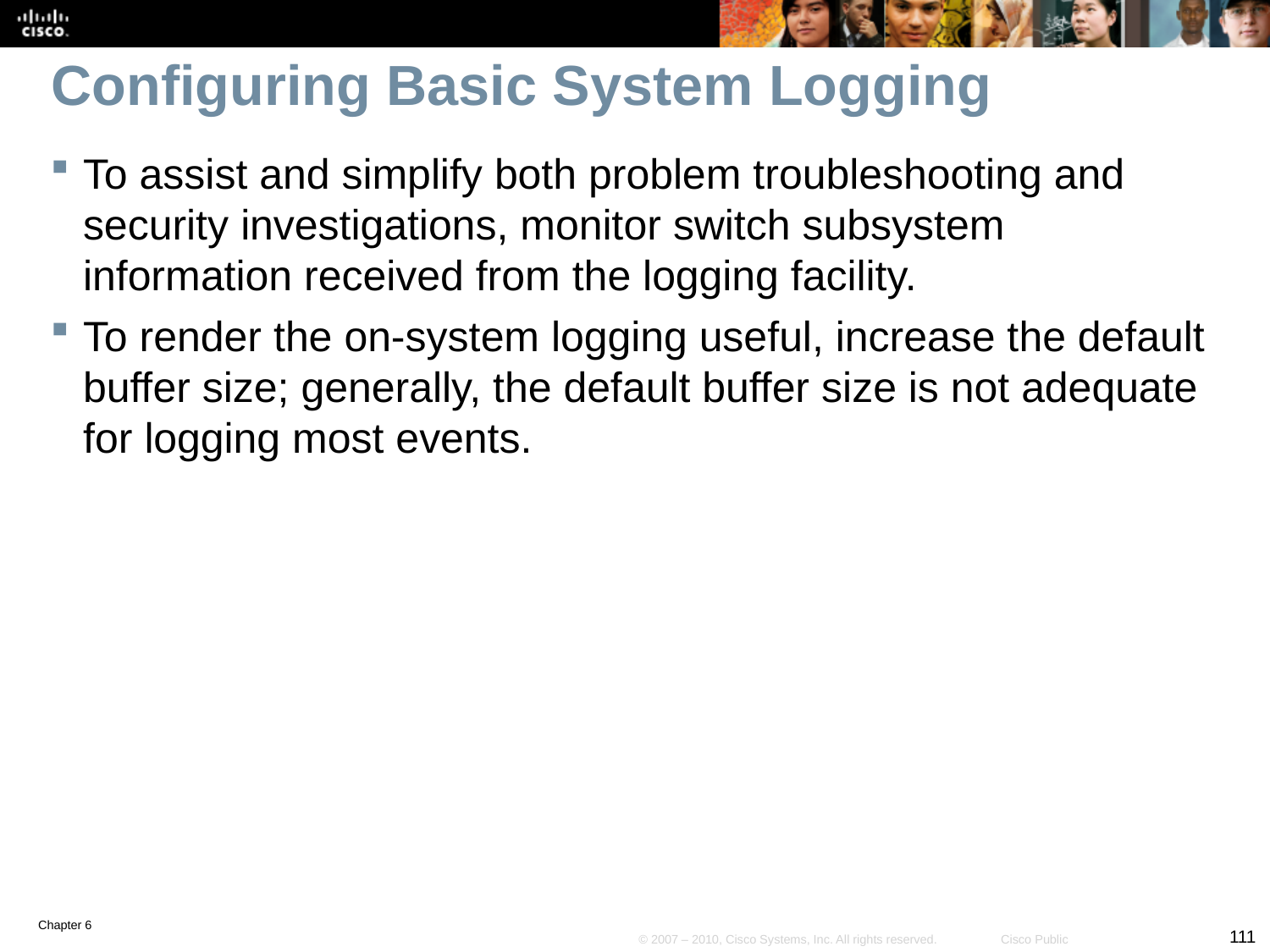

# Configuring Basic System Logging
To assist and simplify both problem troubleshooting and security investigations, monitor switch subsystem information received from the logging facility.
To render the on-system logging useful, increase the default buffer size; generally, the default buffer size is not adequate for logging most events.